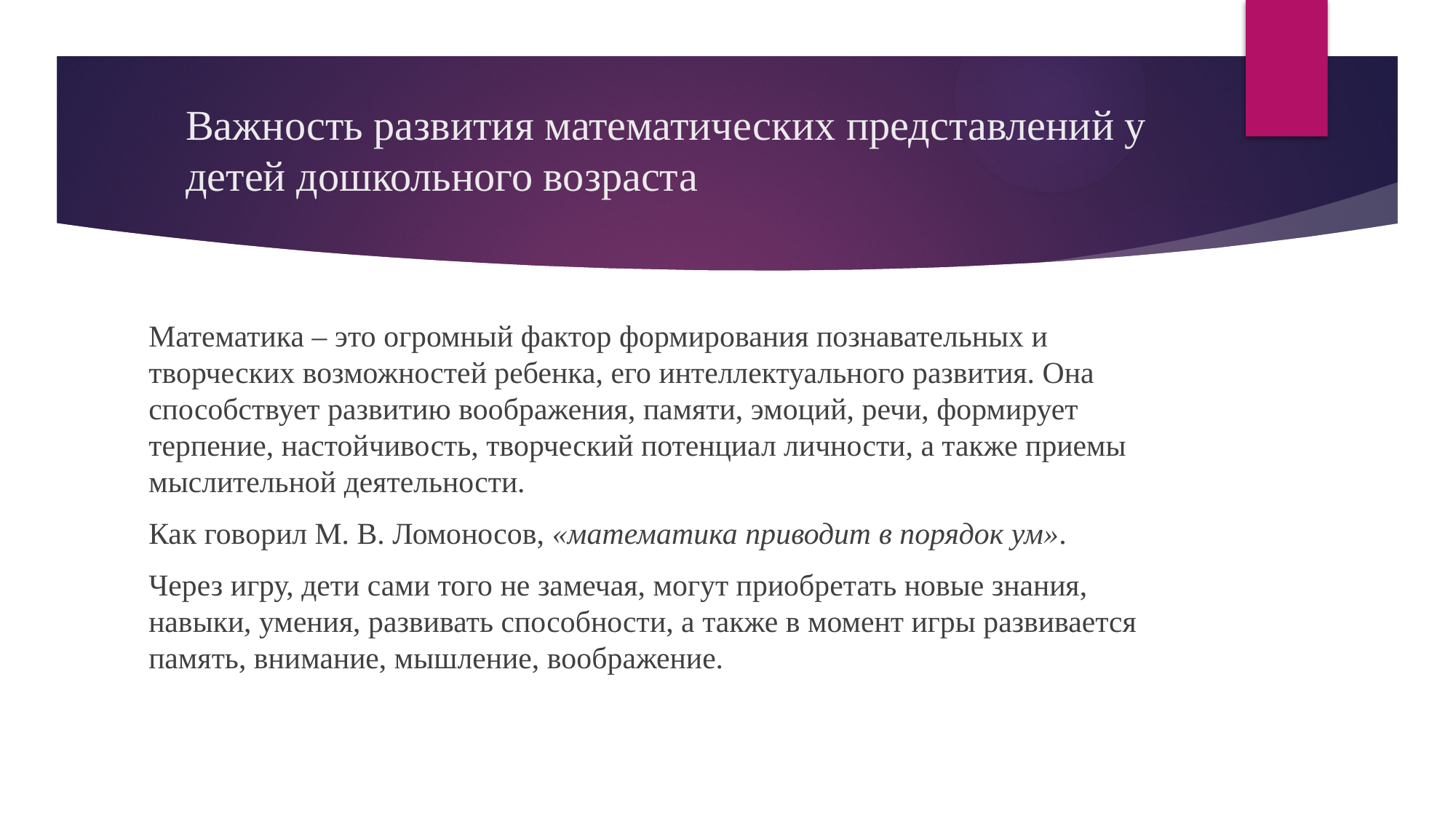

# Важность развития математических представлений у детей дошкольного возраста
Математика – это огромный фактор формирования познавательных и творческих возможностей ребенка, его интеллектуального развития. Она способствует развитию воображения, памяти, эмоций, речи, формирует терпение, настойчивость, творческий потенциал личности, а также приемы мыслительной деятельности.
Как говорил М. В. Ломоносов, «математика приводит в порядок ум».
Через игру, дети сами того не замечая, могут приобретать новые знания, навыки, умения, развивать способности, а также в момент игры развивается память, внимание, мышление, воображение.